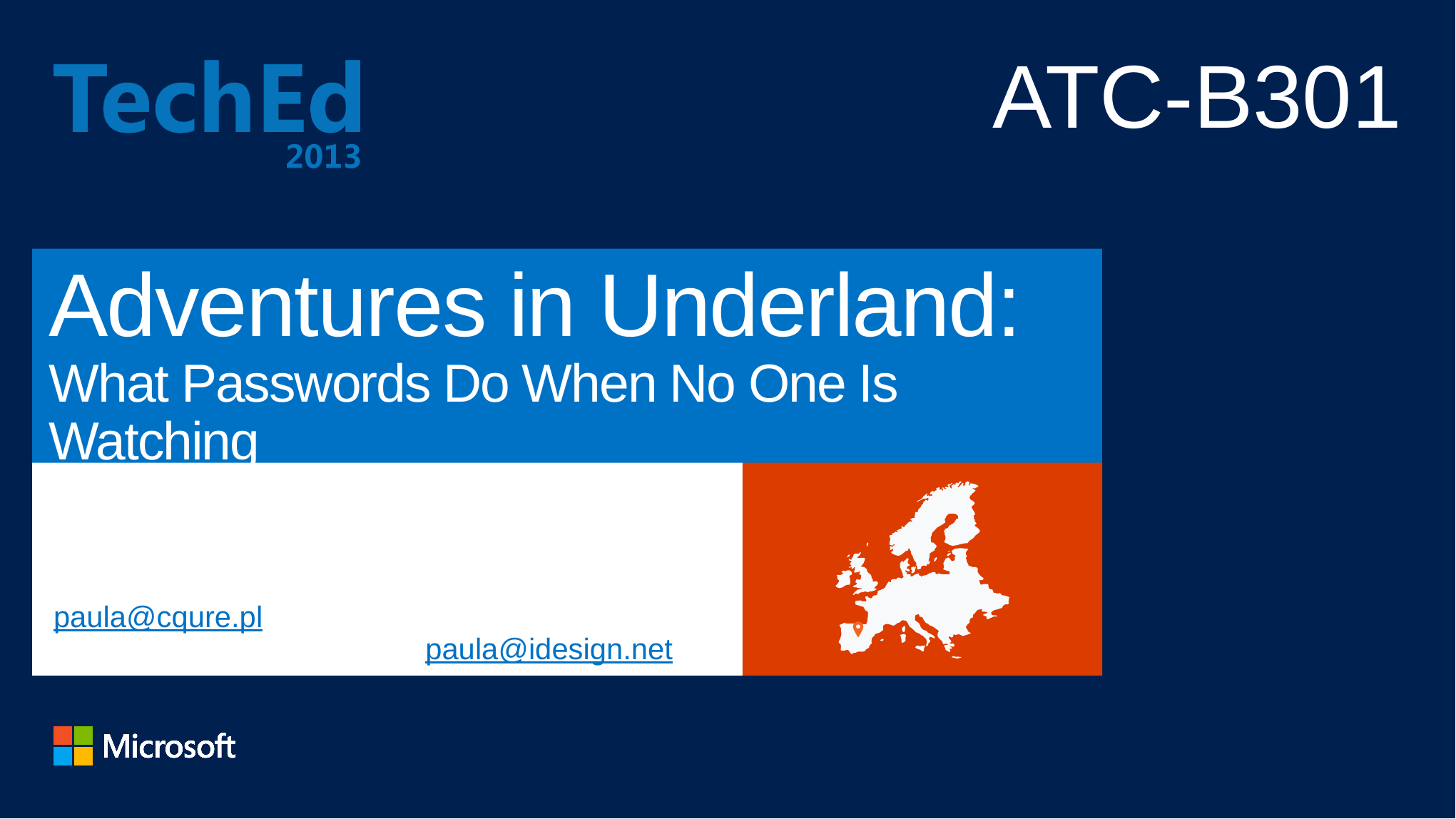

ATC-B301
# Adventures in Underland: What Passwords Do When No One Is Watching
Paula Januszkiewicz
MVP: Enterprise Security, MCT
CQURE: CEO, Penetration Tester | paula@cqure.pl
IDesign: Security Architect | paula@idesign.net